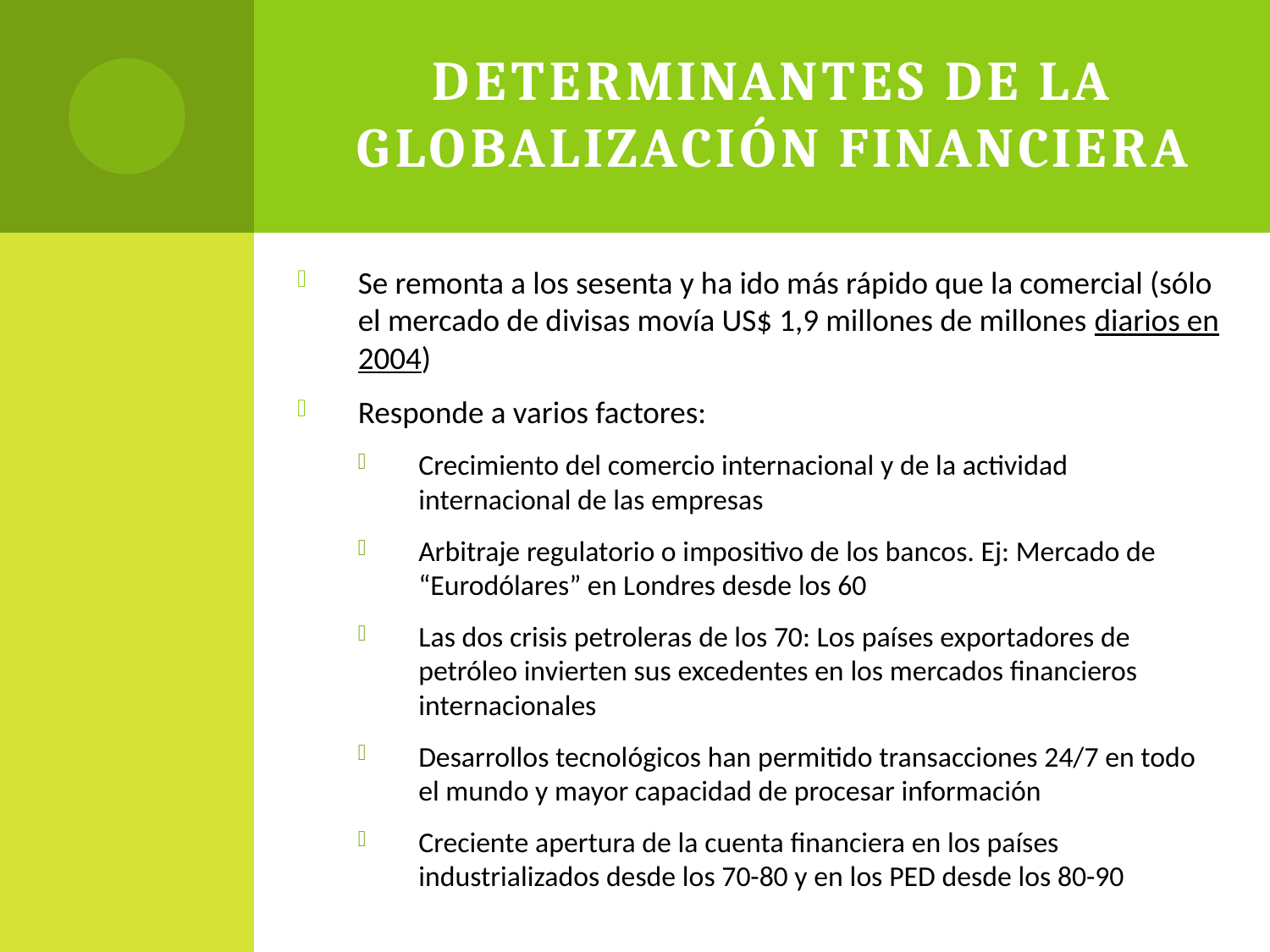

# Determinantes de la globalización financiera
Se remonta a los sesenta y ha ido más rápido que la comercial (sólo el mercado de divisas movía US$ 1,9 millones de millones diarios en 2004)
Responde a varios factores:
Crecimiento del comercio internacional y de la actividad internacional de las empresas
Arbitraje regulatorio o impositivo de los bancos. Ej: Mercado de “Eurodólares” en Londres desde los 60
Las dos crisis petroleras de los 70: Los países exportadores de petróleo invierten sus excedentes en los mercados financieros internacionales
Desarrollos tecnológicos han permitido transacciones 24/7 en todo el mundo y mayor capacidad de procesar información
Creciente apertura de la cuenta financiera en los países industrializados desde los 70-80 y en los PED desde los 80-90